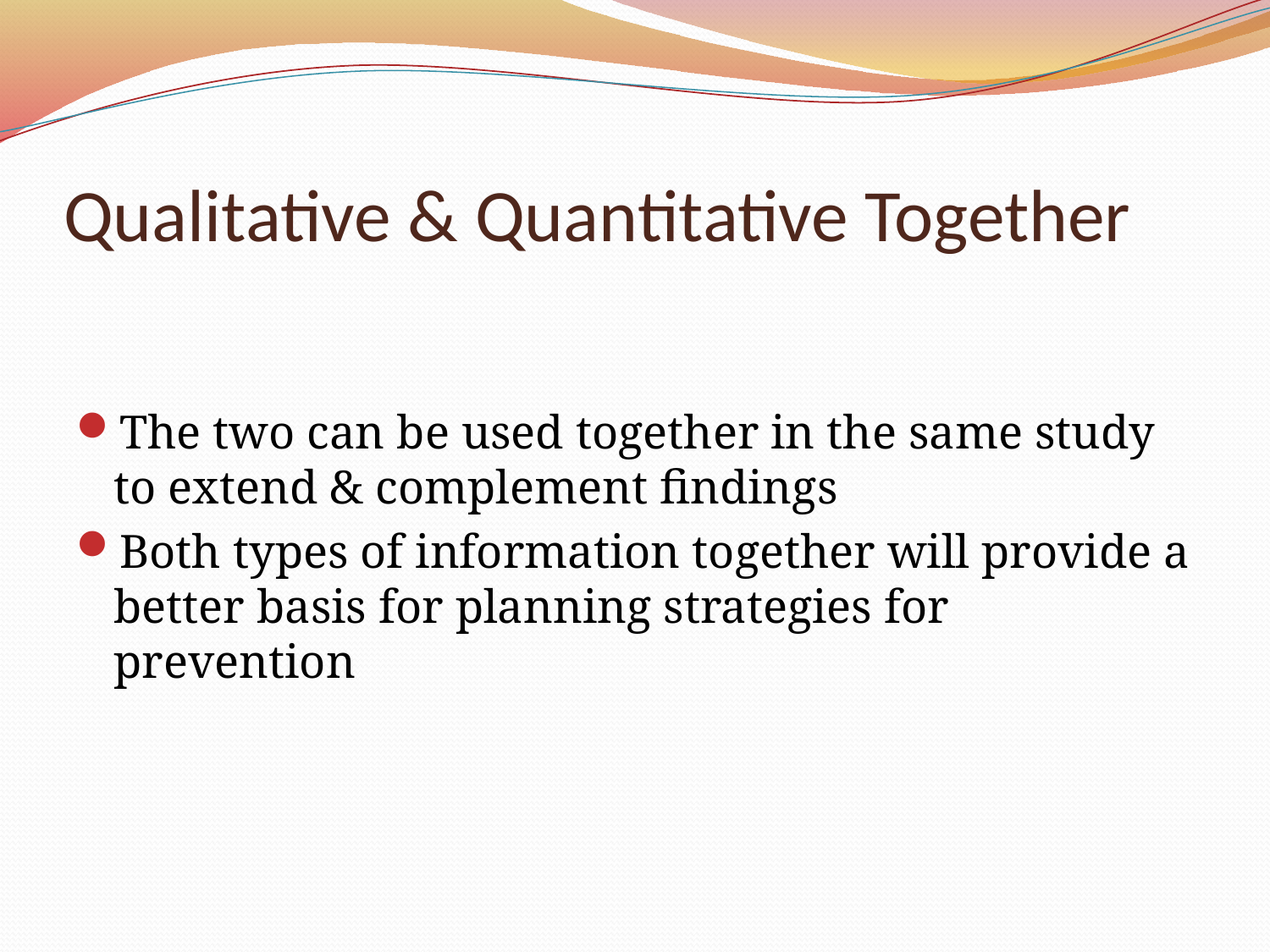

# Qualitative & Quantitative Together

The two can be used together in the same study to extend & complement findings
Both types of information together will provide a better basis for planning strategies for prevention